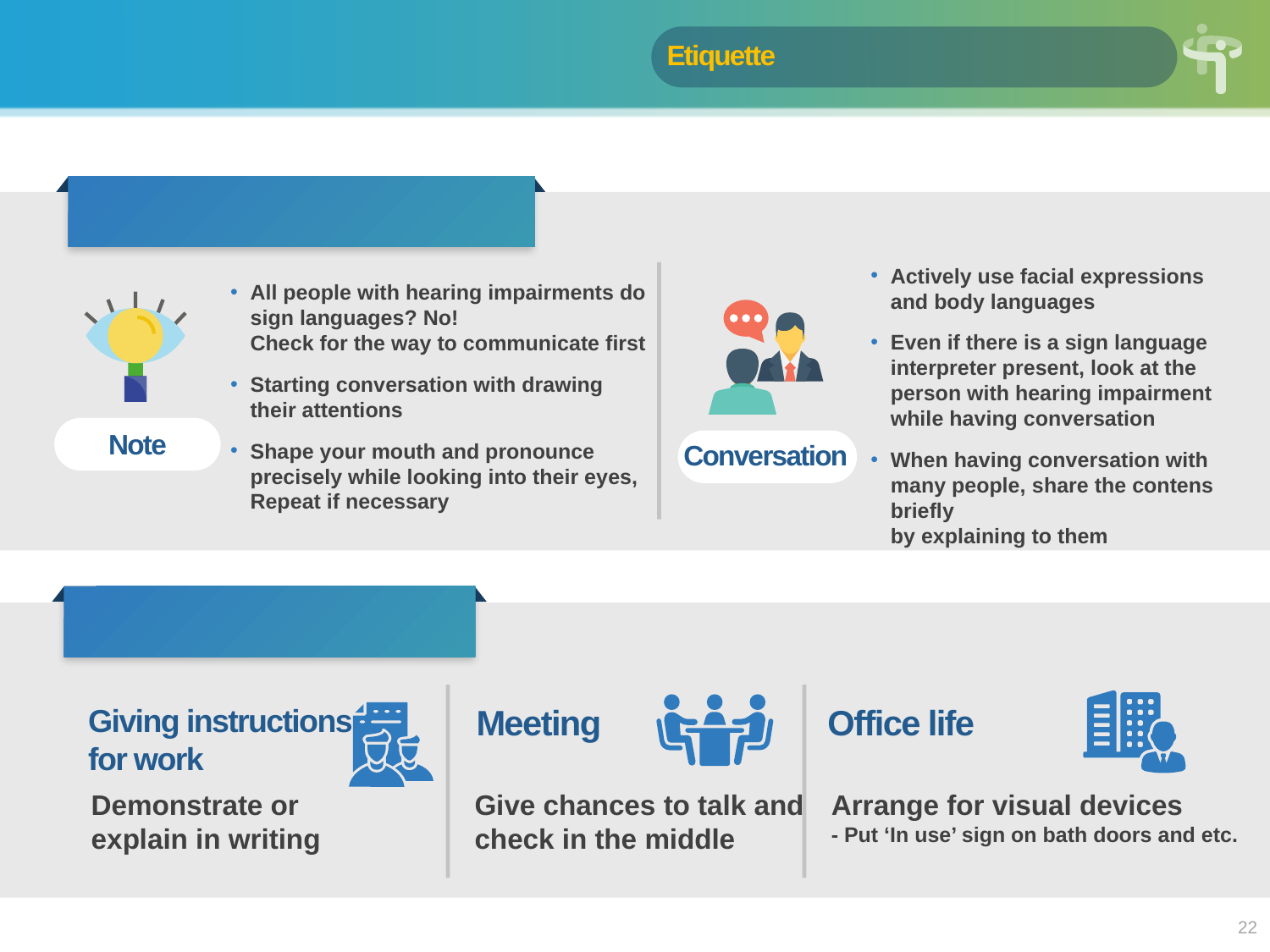

Hearing impairments

When having conversations

Actively use facial expressions
and body languages
Even if there is a sign language interpreter present, look at the person with hearing impairment
while having conversation
When having conversation with many people, share the contens briefly
by explaining to them
All people with hearing impairments do sign languages? No!
Check for the way to communicate first
Starting conversation with drawing
their attentions
Shape your mouth and pronounce precisely while looking into their eyes, Repeat if necessary

Note

Conversation

When carrying out jobs

Giving instructions
for work
Meeting
Office life

Demonstrate or
explain in writing
Give chances to talk and
check in the middle
Arrange for visual devices
- Put ‘In use’ sign on bath doors and etc.
22